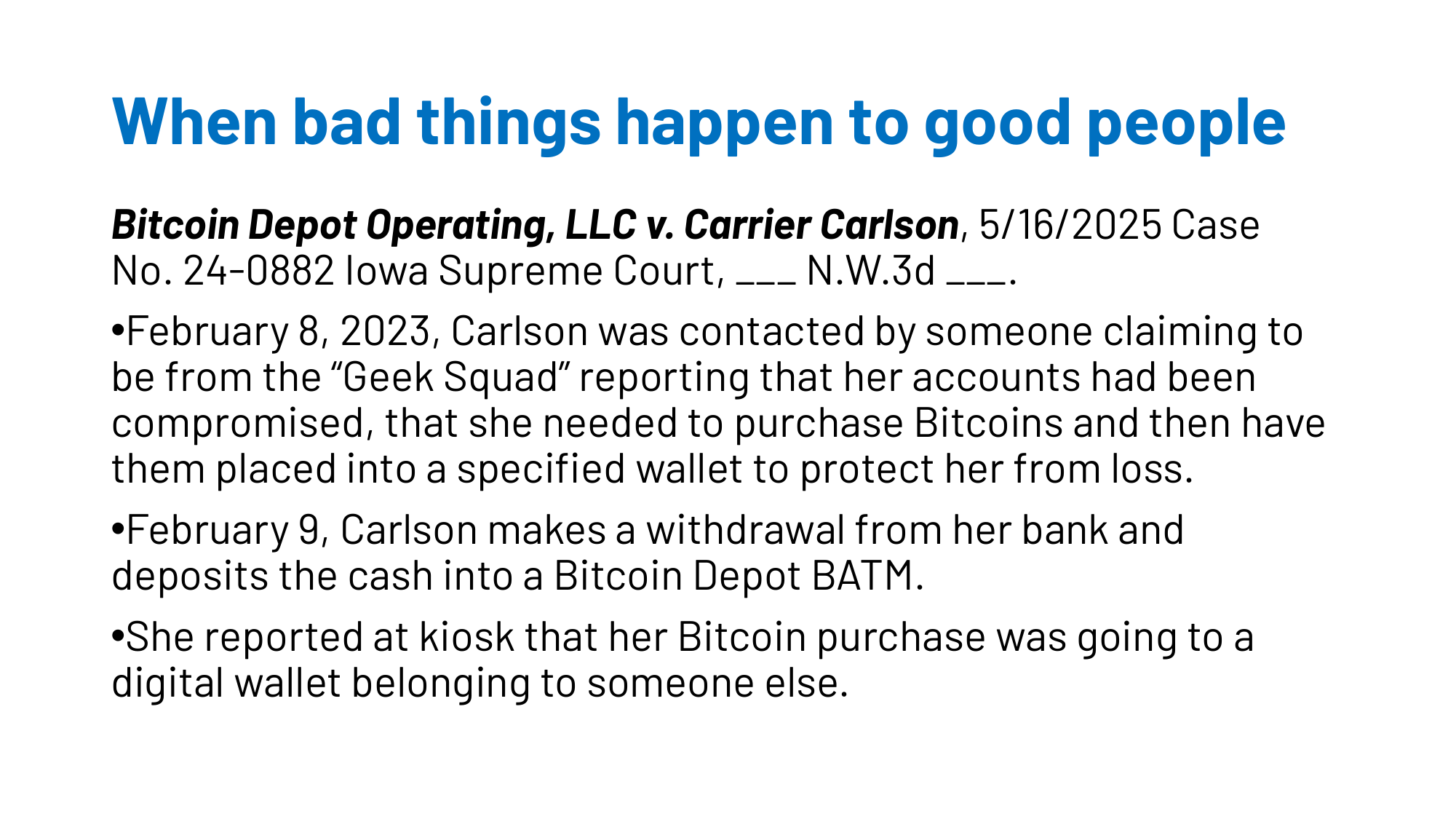

# When bad things happen to good people
Bitcoin Depot Operating, LLC v. Carrier Carlson, 5/16/2025 Case 	No. 24-0882 Iowa Supreme Court, ___ N.W.3d ___.
February 8, 2023, Carlson was contacted by someone claiming to be from the “Geek Squad” reporting that her accounts had been compromised, that she needed to purchase Bitcoins and then have them placed into a specified wallet to protect her from loss.
February 9, Carlson makes a withdrawal from her bank and deposits the cash into a Bitcoin Depot BATM.
She reported at kiosk that her Bitcoin purchase was going to a digital wallet belonging to someone else.